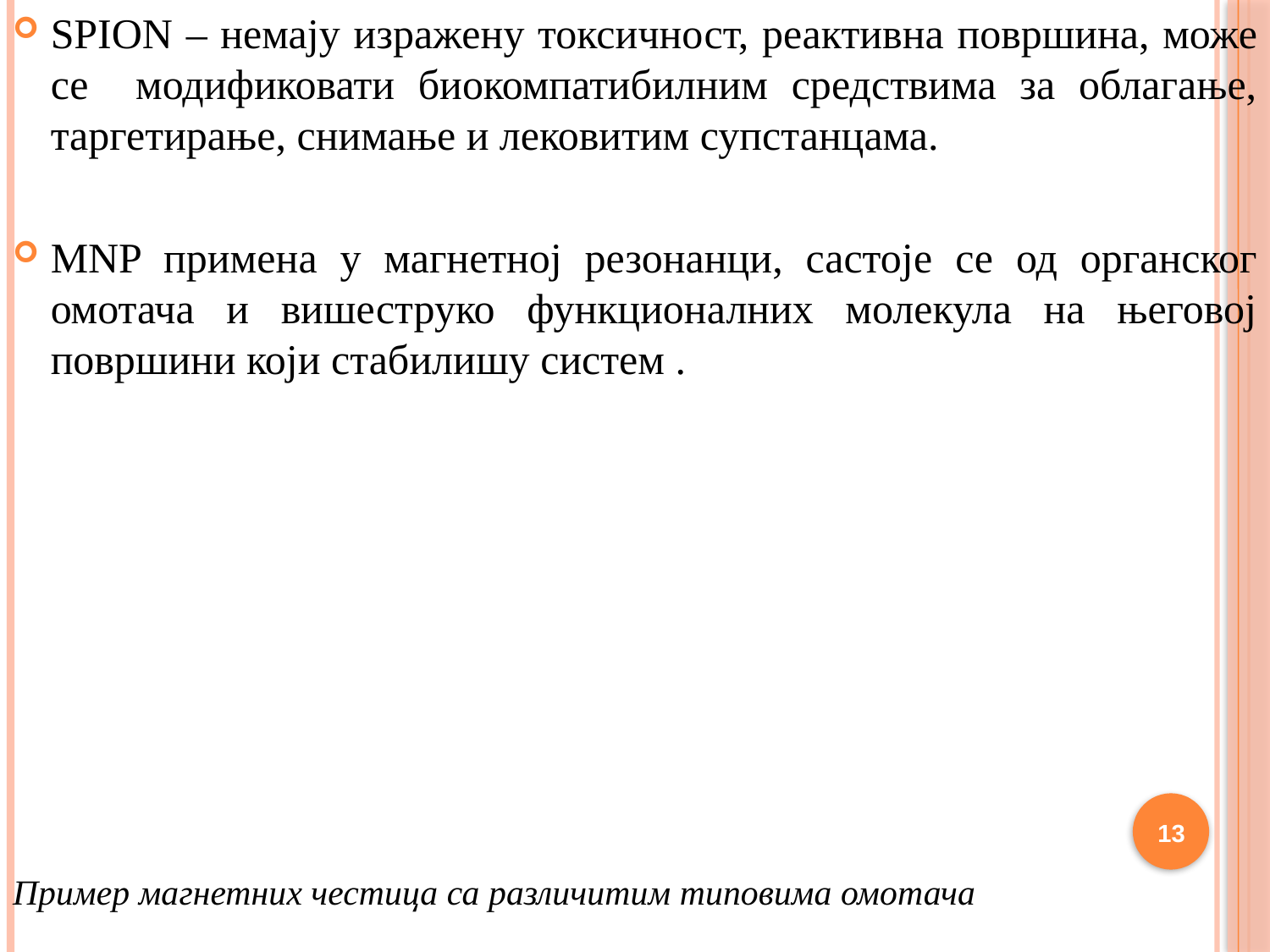

SPION – немају изражену токсичност, реактивна површина, може се  модификовати биокомпатибилним средствима за облагање, таргетирање, снимање и лековитим супстанцама.

MNP примена у магнетној резонанци, састоје се од органског омотача и вишеструко функционалних молекула на његовој површини који стабилишу систем .

Пример магнетних честица са различитим типовима омотача

13